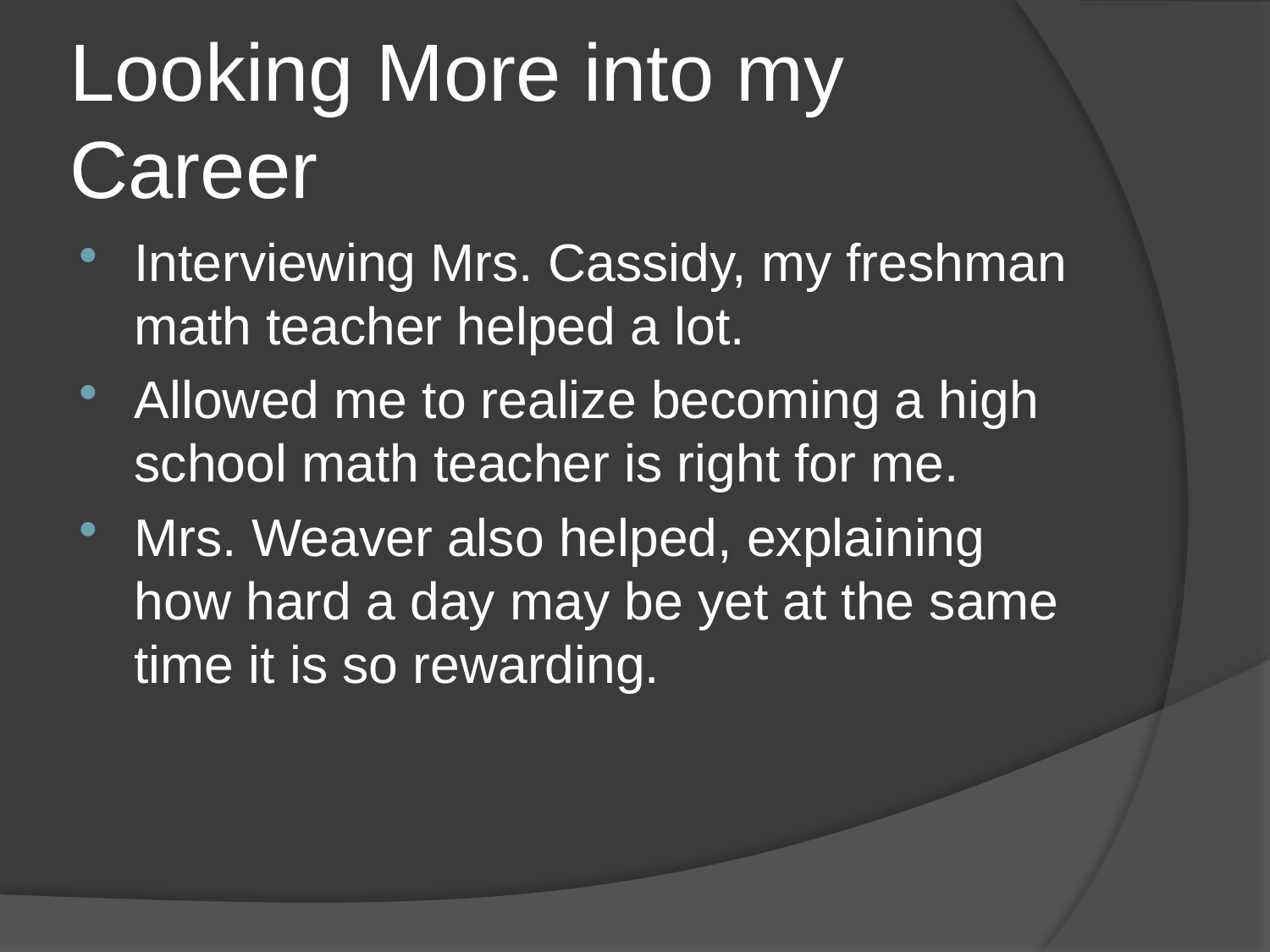

# Looking More into my Career
Interviewing Mrs. Cassidy, my freshman math teacher helped a lot.
Allowed me to realize becoming a high school math teacher is right for me.
Mrs. Weaver also helped, explaining how hard a day may be yet at the same time it is so rewarding.